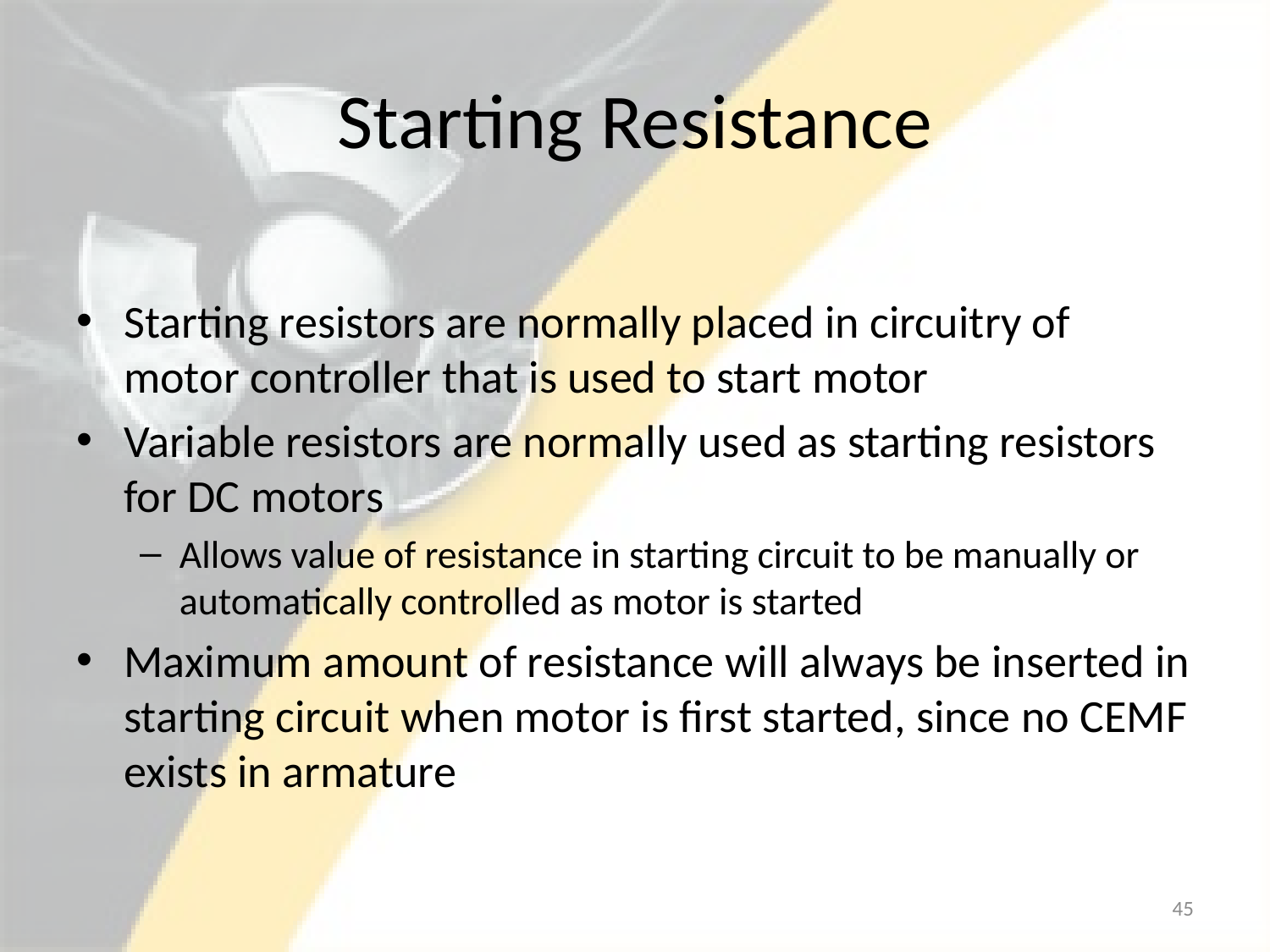

# Starting Resistance

Starting resistors are normally placed in circuitry of motor controller that is used to start motor
Variable resistors are normally used as starting resistors for DC motors
Allows value of resistance in starting circuit to be manually or automatically controlled as motor is started
Maximum amount of resistance will always be inserted in starting circuit when motor is first started, since no CEMF exists in armature
45